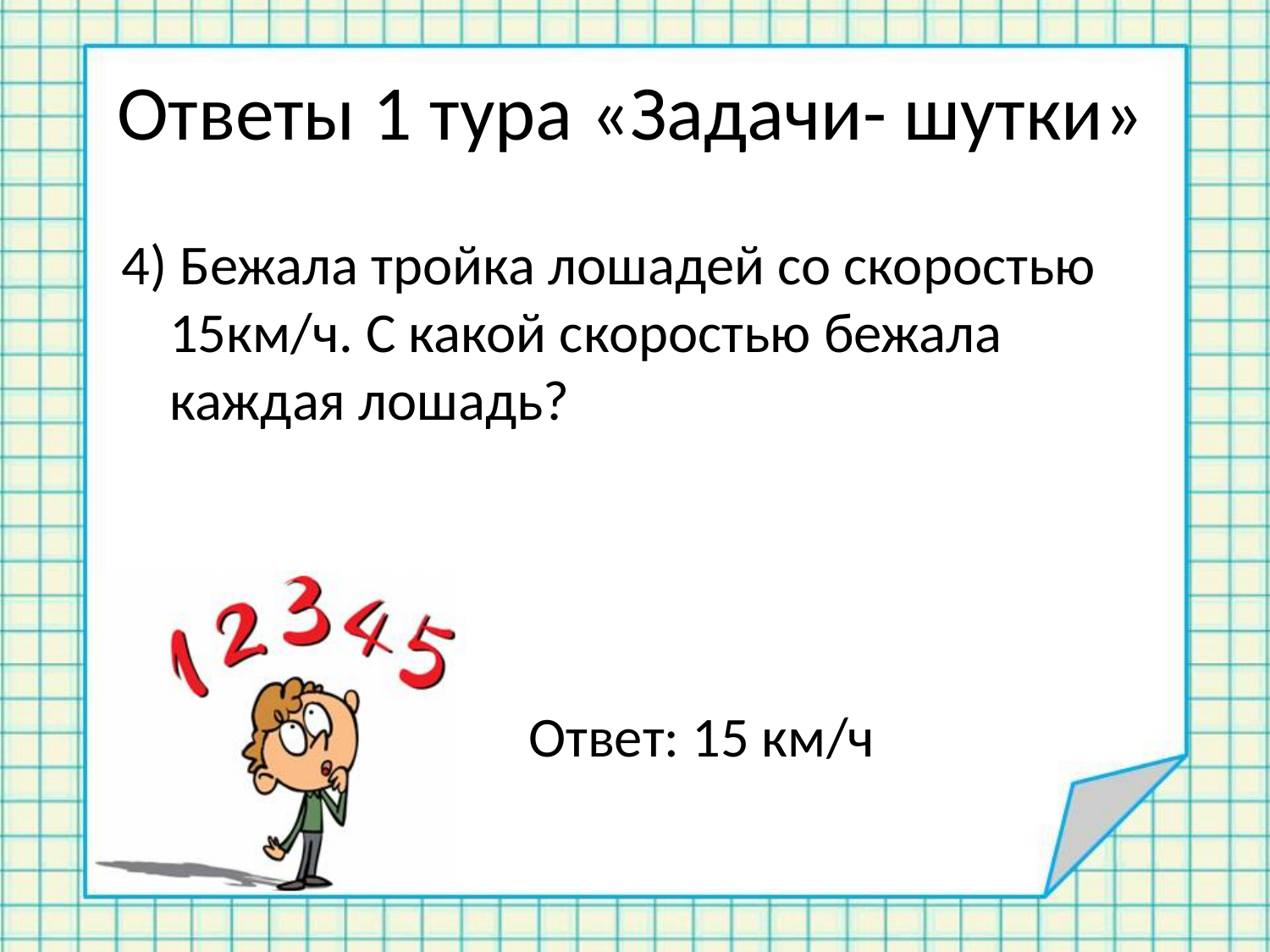

Ответы 1 тура «Задачи- шутки»
4) Бежала тройка лошадей со скоростью 15км/ч. С какой скоростью бежала каждая лошадь?
Ответ: 15 км/ч